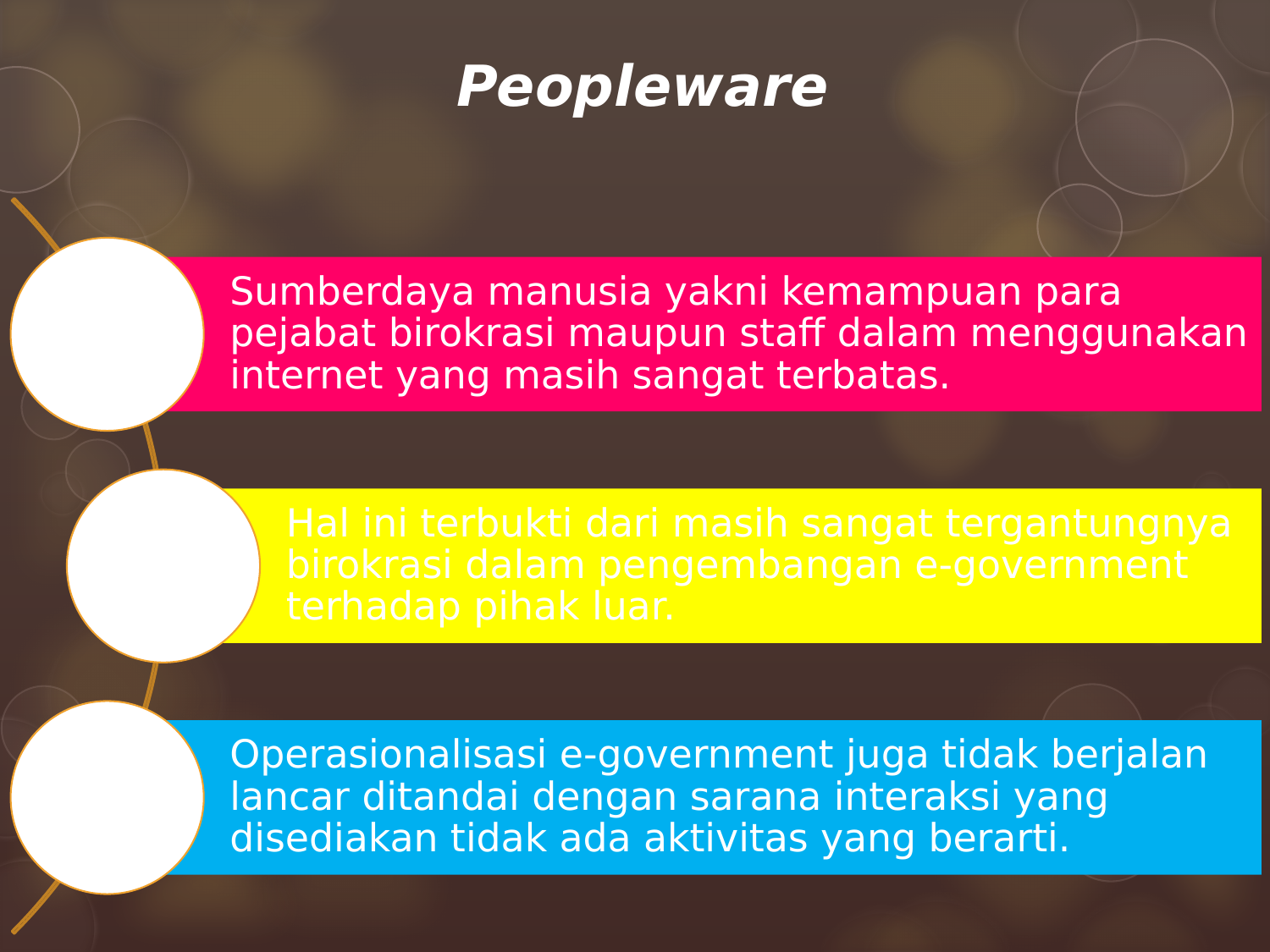

# Peopleware
Sumberdaya manusia yakni kemampuan para pejabat birokrasi maupun staff dalam menggunakan internet yang masih sangat terbatas.
Hal ini terbukti dari masih sangat tergantungnya birokrasi dalam pengembangan e-government terhadap pihak luar.
Operasionalisasi e-government juga tidak berjalan lancar ditandai dengan sarana interaksi yang disediakan tidak ada aktivitas yang berarti.